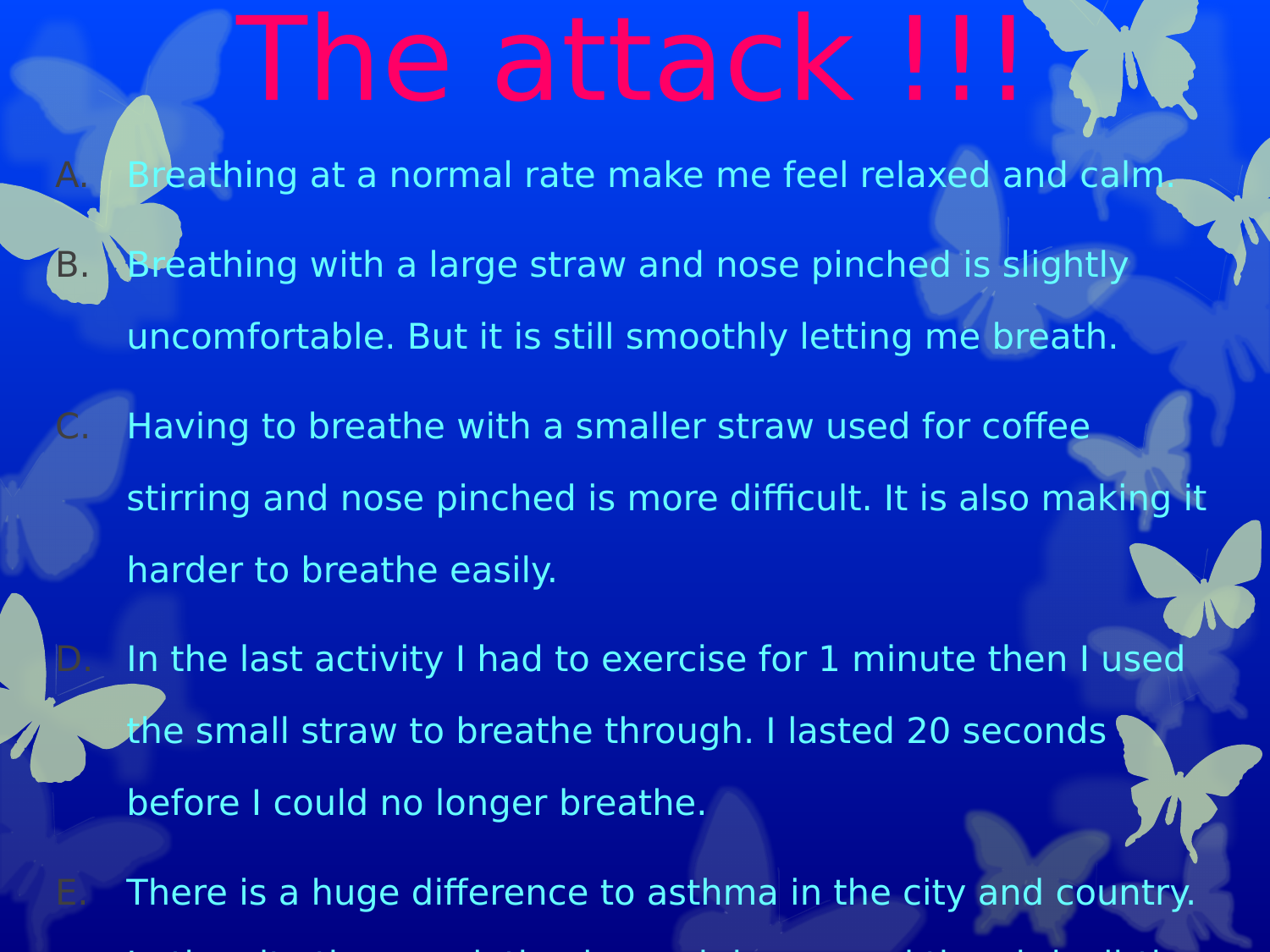

# The attack !!!
Breathing at a normal rate make me feel relaxed and calm.
Breathing with a large straw and nose pinched is slightly uncomfortable. But it is still smoothly letting me breath.
Having to breathe with a smaller straw used for coffee stirring and nose pinched is more difficult. It is also making it harder to breathe easily.
In the last activity I had to exercise for 1 minute then I used the small straw to breathe through. I lasted 20 seconds before I could no longer breathe.
There is a huge difference to asthma in the city and country. In the city the population is much larger and the air is dirtier. Whereas in the country everything is much quieter and the air is cleaner  due to loss of population.